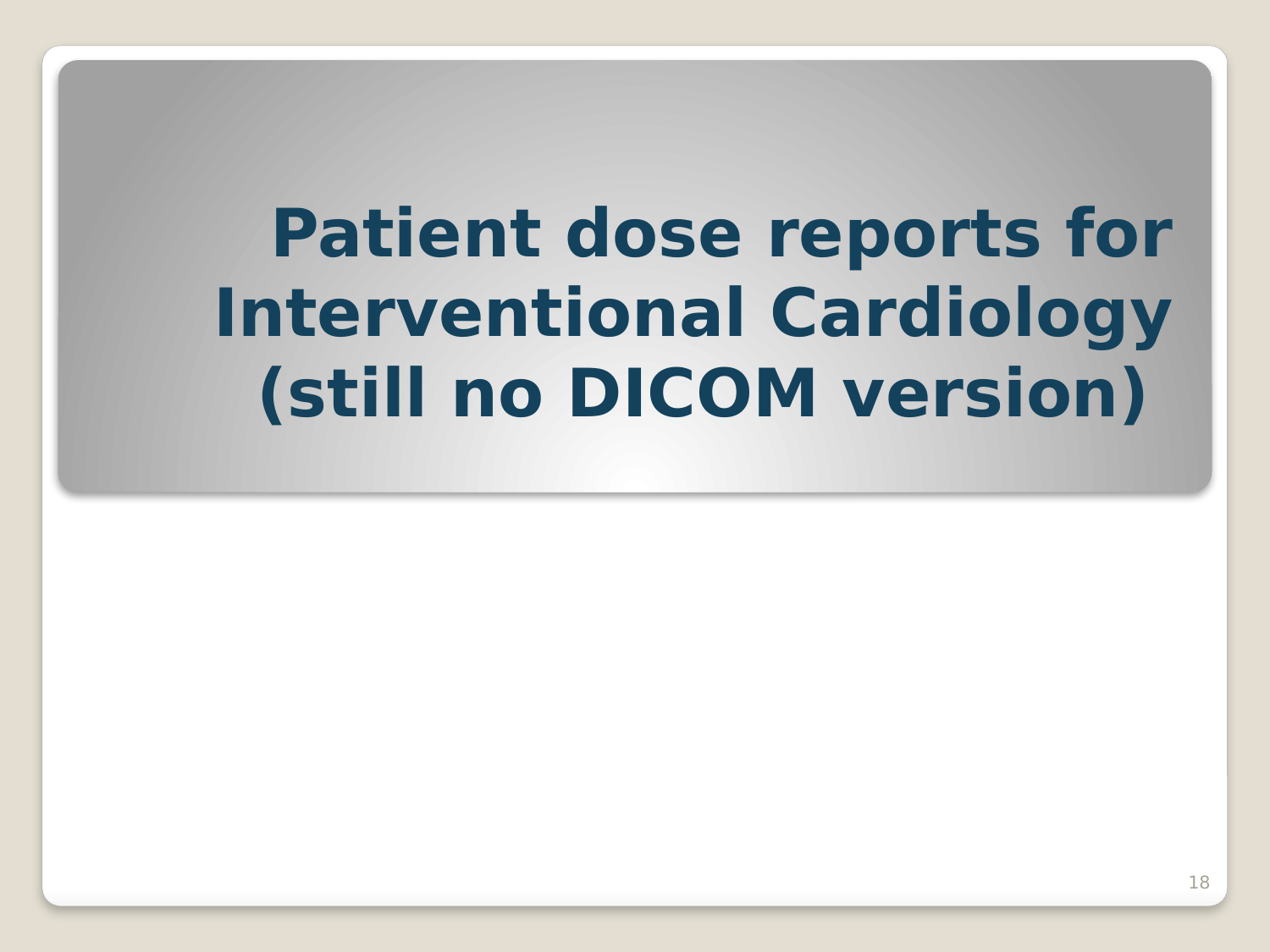

# Patient dose reports for Interventional Cardiology (still no DICOM version)
18